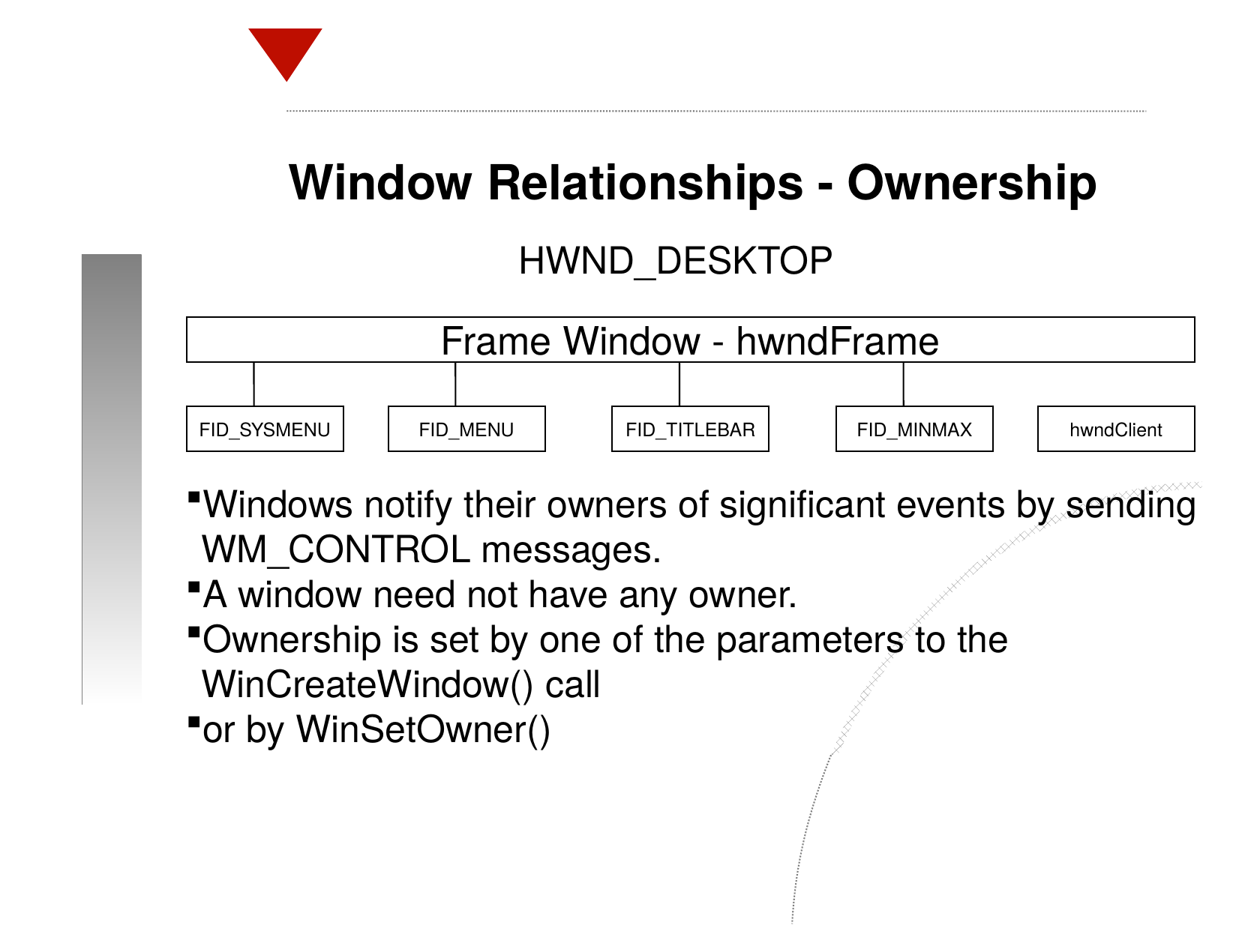

Window Relationships - Ownership
HWND_DESKTOP
Frame Window - hwndFrame

FID_SYSMENU

FID_MENU

FID_TITLEBAR

FID_MINMAX

hwndClient
Windows notify their owners of significant events by sending WM_CONTROL messages.
A window need not have any owner.
Ownership is set by one of the parameters to the WinCreateWindow() call
or by WinSetOwner()